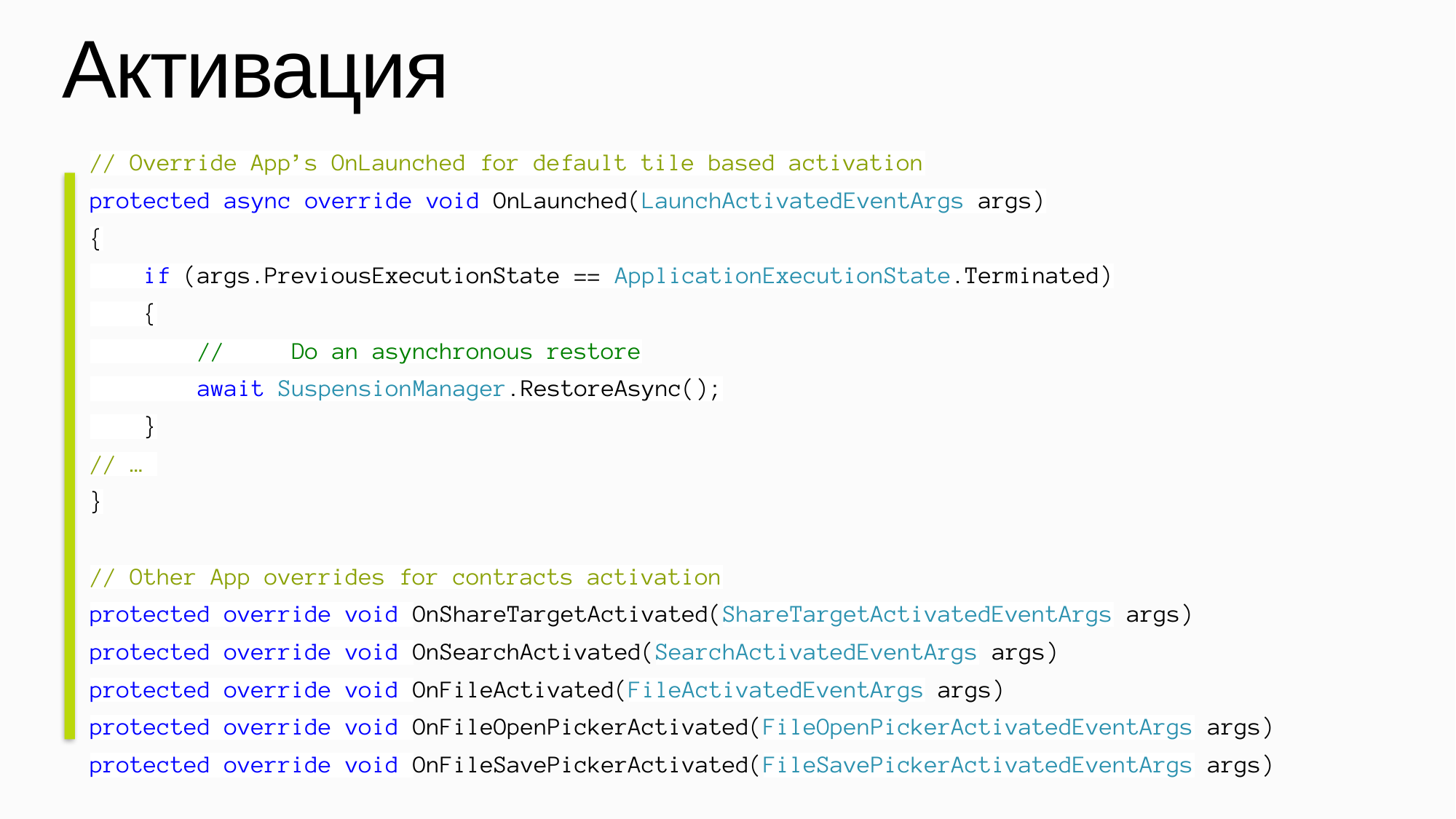

# Активация
// Override App’s OnLaunched for default tile based activation
protected async override void OnLaunched(LaunchActivatedEventArgs args)
{
    if (args.PreviousExecutionState == ApplicationExecutionState.Terminated)
    {
        //     Do an asynchronous restore
        await SuspensionManager.RestoreAsync();
    }
// …
}

// Other App overrides for contracts activation
protected override void OnShareTargetActivated(ShareTargetActivatedEventArgs args)
protected override void OnSearchActivated(SearchActivatedEventArgs args)
protected override void OnFileActivated(FileActivatedEventArgs args)
protected override void OnFileOpenPickerActivated(FileOpenPickerActivatedEventArgs args)
protected override void OnFileSavePickerActivated(FileSavePickerActivatedEventArgs args)